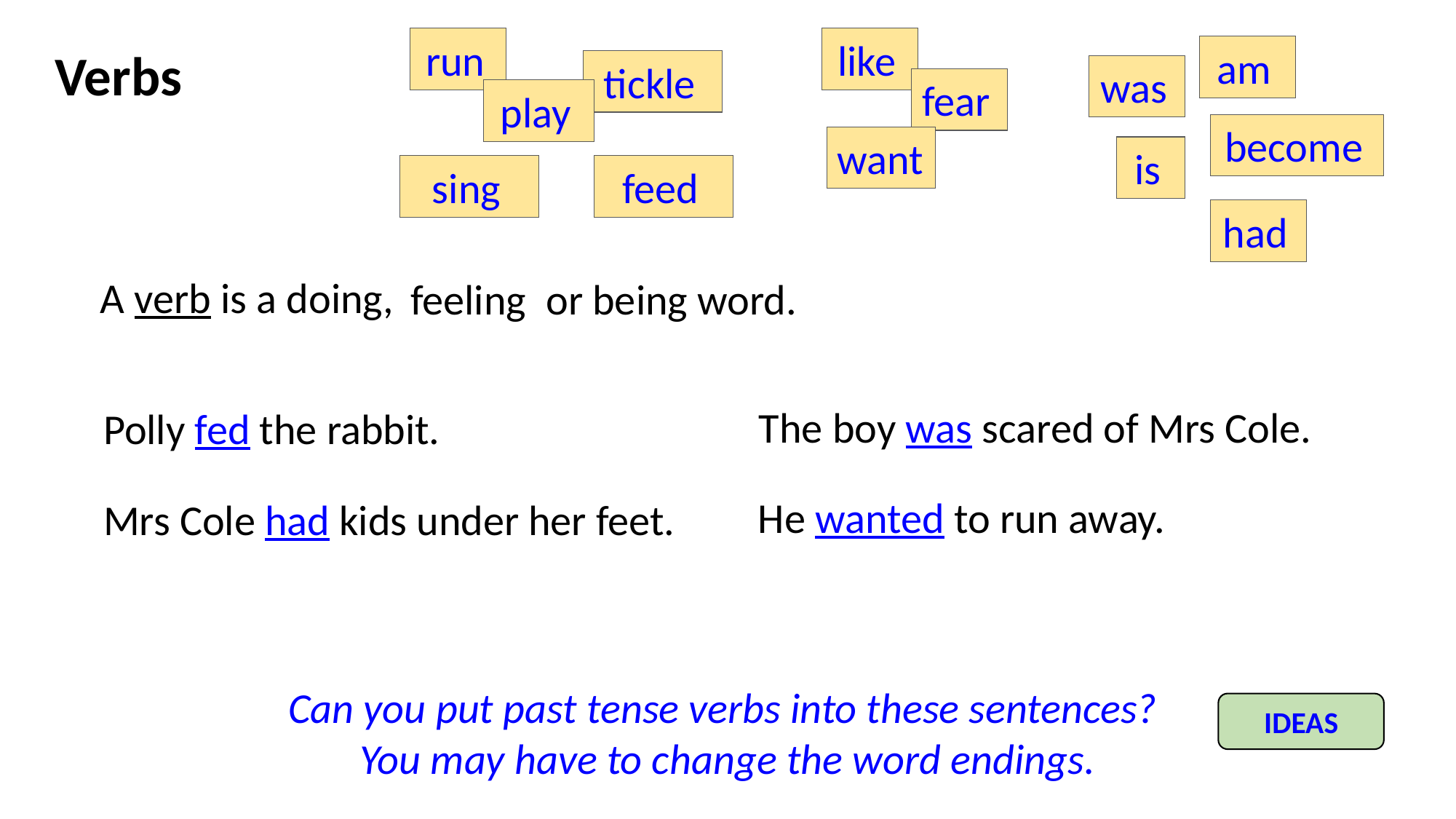

run
like
Verbs
am
tickle
was
fear
play
become
want
is
feed
sing
had
A verb is a doing,
feeling
or being word.
The boy was scared of Mrs Cole.
Polly fed the rabbit.
He wanted to run away.
Mrs Cole had kids under her feet.
Can you put past tense verbs into these sentences?
You may have to change the word endings.
IDEAS